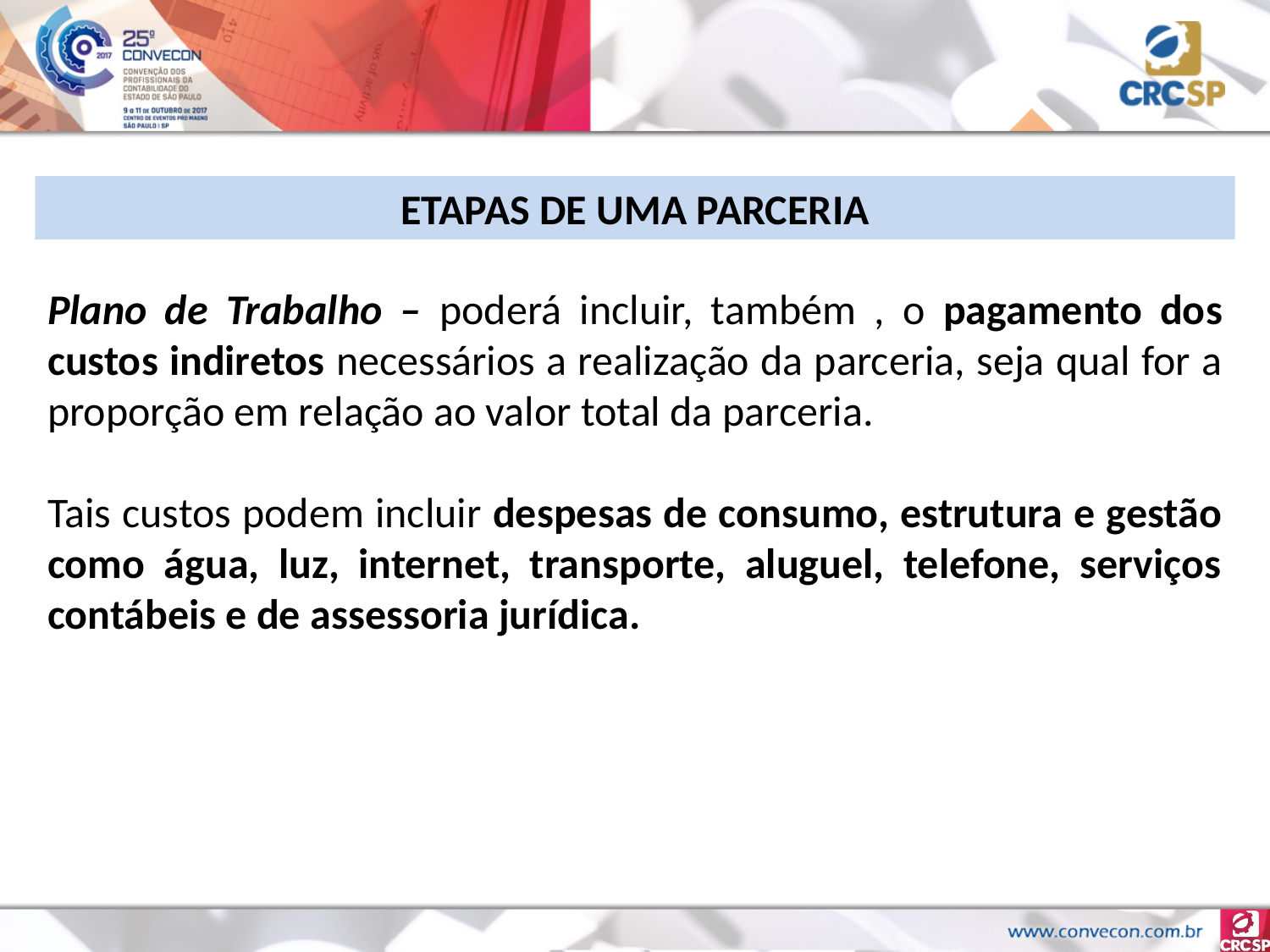

ETAPAS DE UMA PARCERIA

Plano de Trabalho – poderá incluir, também , o pagamento dos custos indiretos necessários a realização da parceria, seja qual for a proporção em relação ao valor total da parceria.

Tais custos podem incluir despesas de consumo, estrutura e gestão como água, luz, internet, transporte, aluguel, telefone, serviços contábeis e de assessoria jurídica.